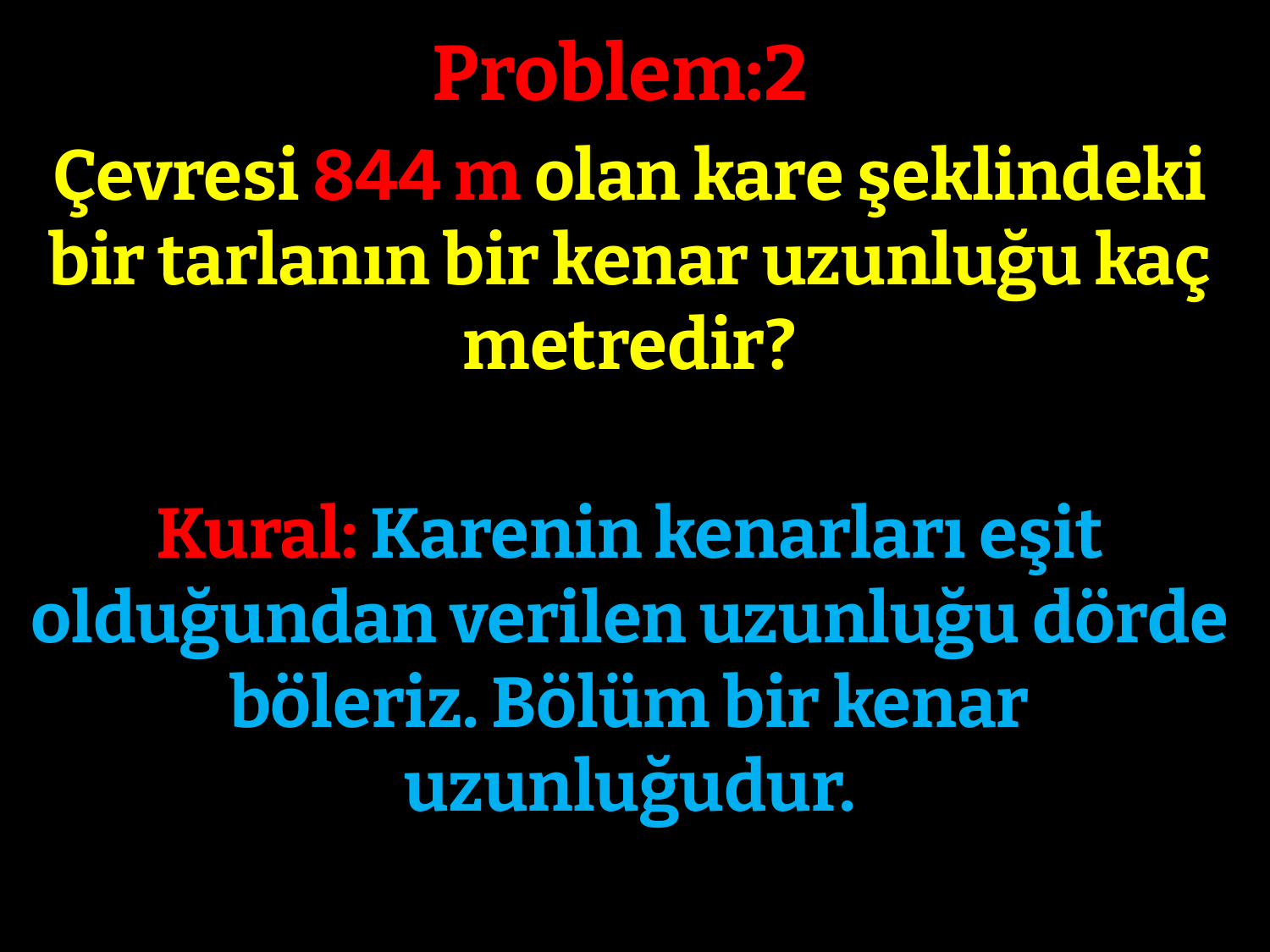

Problem:2
Çevresi 844 m olan kare şeklindeki bir tarlanın bir kenar uzunluğu kaç metredir?
#
Kural: Karenin kenarları eşit olduğundan verilen uzunluğu dörde böleriz. Bölüm bir kenar uzunluğudur.